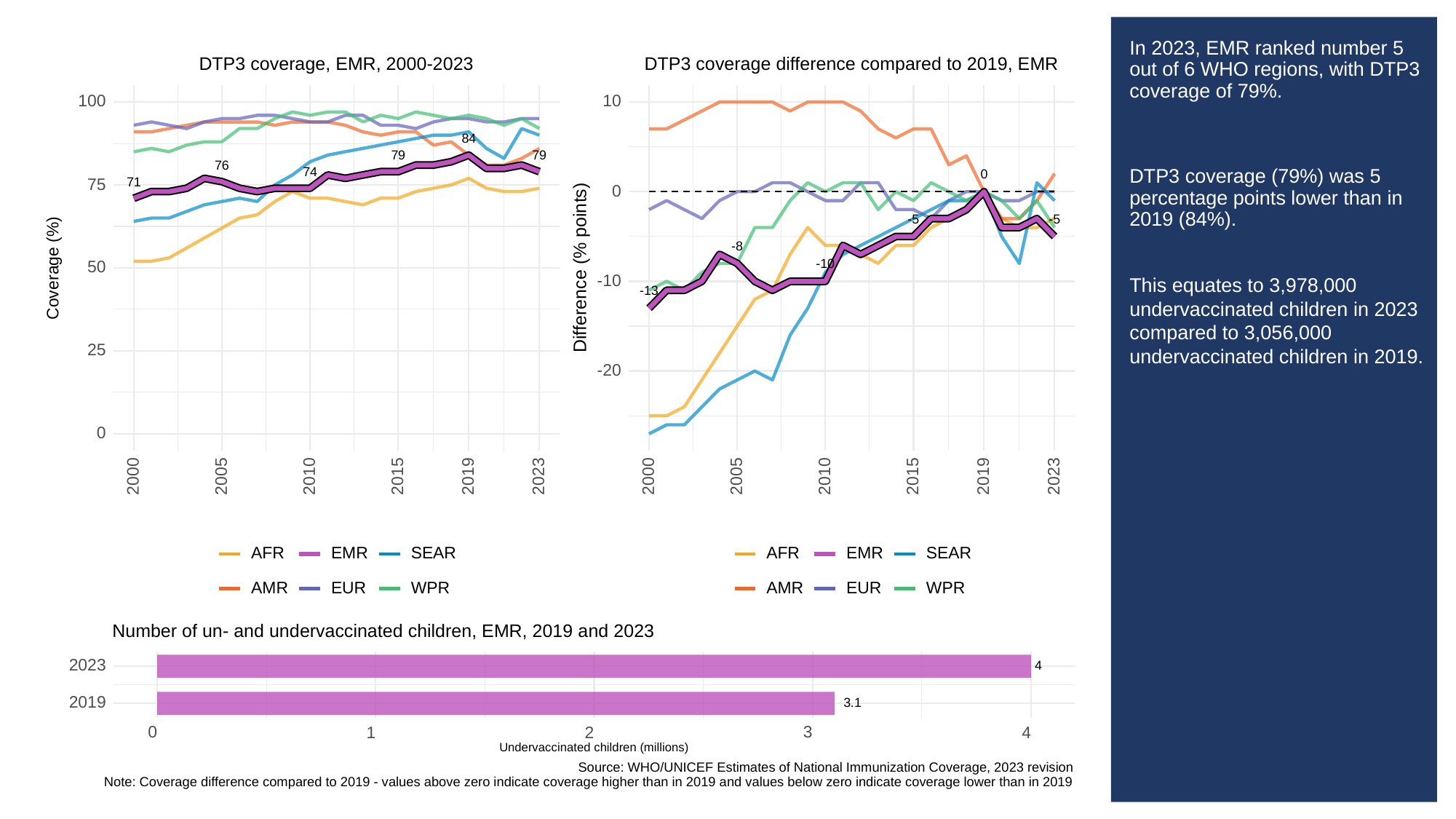

# In 2023, EMR ranked number 5 out of 6 WHO regions, with DTP3 coverage of 79%.

DTP3 coverage (79%) was 5 percentage points lower than in 2019 (84%).

This equates to 3,978,000 undervaccinated children in 2023 compared to 3,056,000 undervaccinated children in 2019.

DTP3 coverage difference compared to 2019, EMR
DTP3 coverage, EMR, 2000-2023

100
10

84

79
79

76
74
0
71

75

0

-5
-5

-8
Difference (% points)
-10
Coverage (%)
50

-10

-13

25

-20

0

2023
2023
2000
2005
2010
2015
2019
2000
2005
2010
2015
2019
SEAR
SEAR
AFR
EMR
AFR
EMR

EUR
EUR
AMR
WPR
AMR
WPR

Number of un- and undervaccinated children, EMR, 2019 and 2023

2023
4

2019
3.1

3
0
1
2
4
Undervaccinated children (millions)
Source: WHO/UNICEF Estimates of National Immunization Coverage, 2023 revision
Note: Coverage difference compared to 2019 - values above zero indicate coverage higher than in 2019 and values below zero indicate coverage lower than in 2019